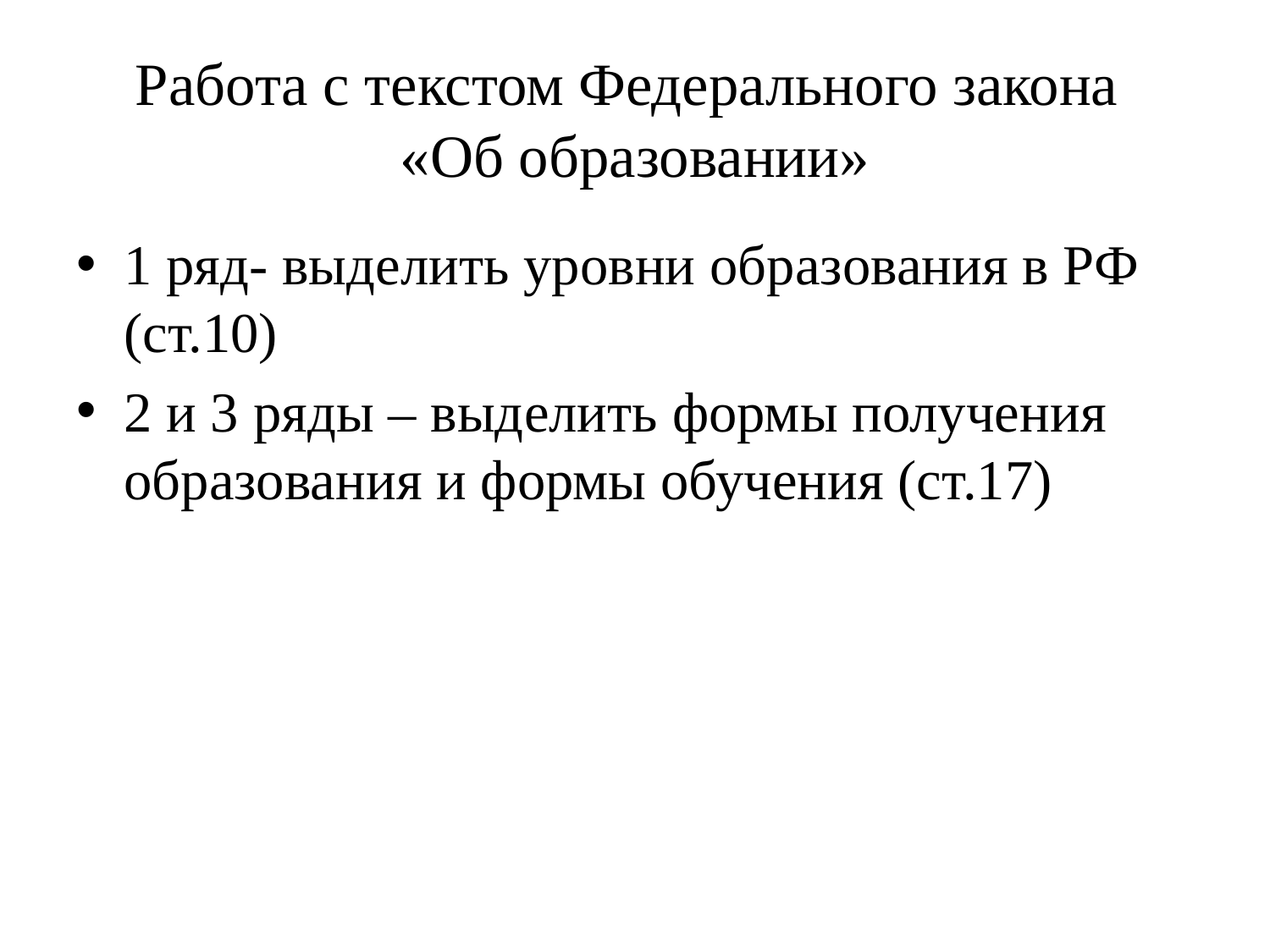

# Работа с текстом Федерального закона «Об образовании»
1 ряд- выделить уровни образования в РФ (ст.10)
2 и 3 ряды – выделить формы получения образования и формы обучения (ст.17)